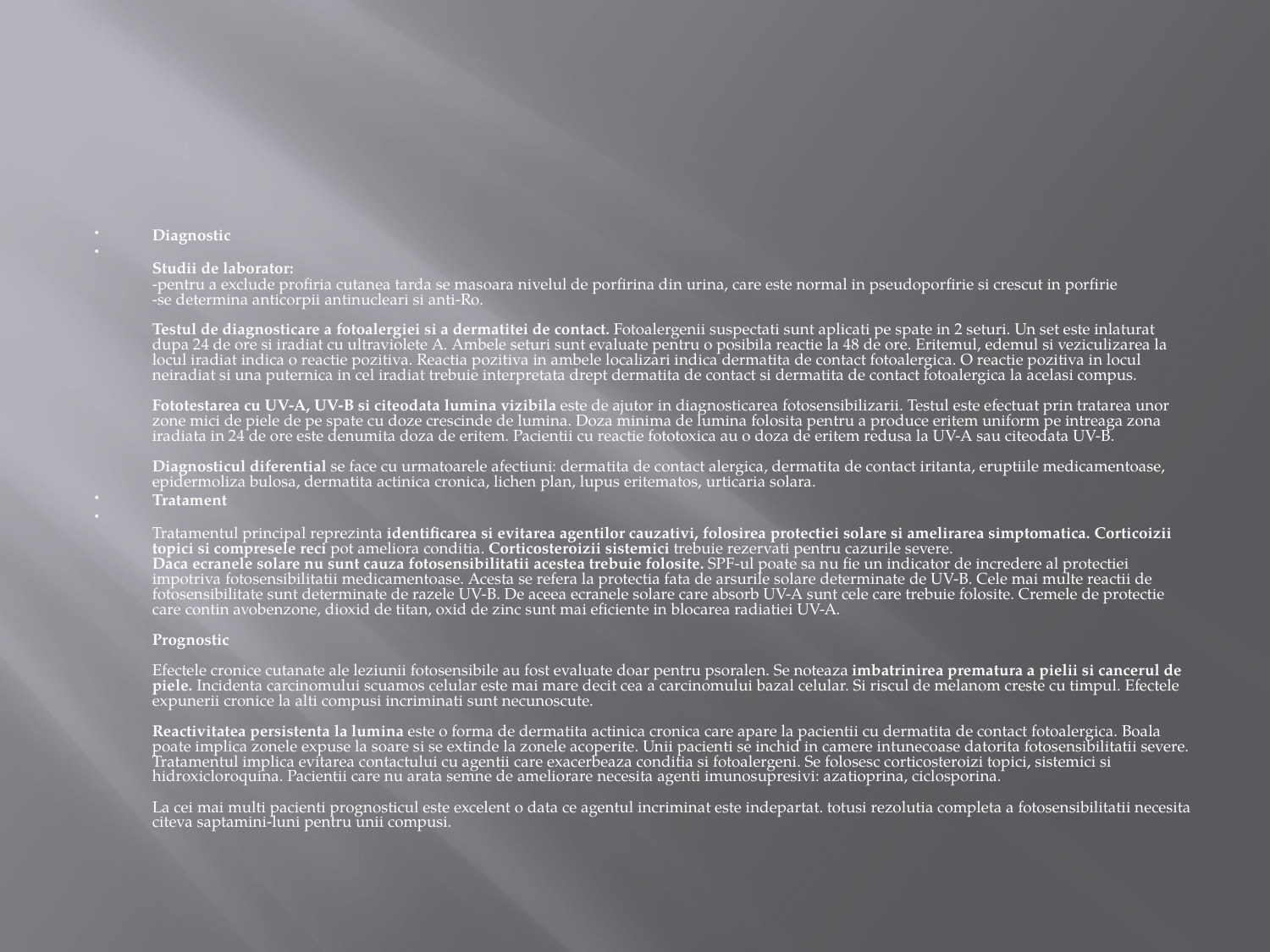

#
Diagnostic
Studii de laborator:
-pentru a exclude profiria cutanea tarda se masoara nivelul de porfirina din urina, care este normal in pseudoporfirie si crescut in porfirie
-se determina anticorpii antinucleari si anti-Ro.
Testul de diagnosticare a fotoalergiei si a dermatitei de contact. Fotoalergenii suspectati sunt aplicati pe spate in 2 seturi. Un set este inlaturat dupa 24 de ore si iradiat cu ultraviolete A. Ambele seturi sunt evaluate pentru o posibila reactie la 48 de ore. Eritemul, edemul si veziculizarea la locul iradiat indica o reactie pozitiva. Reactia pozitiva in ambele localizari indica dermatita de contact fotoalergica. O reactie pozitiva in locul neiradiat si una puternica in cel iradiat trebuie interpretata drept dermatita de contact si dermatita de contact fotoalergica la acelasi compus.
Fototestarea cu UV-A, UV-B si citeodata lumina vizibila este de ajutor in diagnosticarea fotosensibilizarii. Testul este efectuat prin tratarea unor zone mici de piele de pe spate cu doze crescinde de lumina. Doza minima de lumina folosita pentru a produce eritem uniform pe intreaga zona iradiata in 24 de ore este denumita doza de eritem. Pacientii cu reactie fototoxica au o doza de eritem redusa la UV-A sau citeodata UV-B.
Diagnosticul diferential se face cu urmatoarele afectiuni: dermatita de contact alergica, dermatita de contact iritanta, eruptiile medicamentoase, epidermoliza bulosa, dermatita actinica cronica, lichen plan, lupus eritematos, urticaria solara.
Tratament
Tratamentul principal reprezinta identificarea si evitarea agentilor cauzativi, folosirea protectiei solare si amelirarea simptomatica. Corticoizii topici si compresele reci pot ameliora conditia. Corticosteroizii sistemici trebuie rezervati pentru cazurile severe.
Daca ecranele solare nu sunt cauza fotosensibilitatii acestea trebuie folosite. SPF-ul poate sa nu fie un indicator de incredere al protectiei impotriva fotosensibilitatii medicamentoase. Acesta se refera la protectia fata de arsurile solare determinate de UV-B. Cele mai multe reactii de fotosensibilitate sunt determinate de razele UV-B. De aceea ecranele solare care absorb UV-A sunt cele care trebuie folosite. Cremele de protectie care contin avobenzone, dioxid de titan, oxid de zinc sunt mai eficiente in blocarea radiatiei UV-A.
Prognostic
Efectele cronice cutanate ale leziunii fotosensibile au fost evaluate doar pentru psoralen. Se noteaza imbatrinirea prematura a pielii si cancerul de piele. Incidenta carcinomului scuamos celular este mai mare decit cea a carcinomului bazal celular. Si riscul de melanom creste cu timpul. Efectele expunerii cronice la alti compusi incriminati sunt necunoscute.
Reactivitatea persistenta la lumina este o forma de dermatita actinica cronica care apare la pacientii cu dermatita de contact fotoalergica. Boala poate implica zonele expuse la soare si se extinde la zonele acoperite. Unii pacienti se inchid in camere intunecoase datorita fotosensibilitatii severe. Tratamentul implica evitarea contactului cu agentii care exacerbeaza conditia si fotoalergeni. Se folosesc corticosteroizi topici, sistemici si hidroxicloroquina. Pacientii care nu arata semne de ameliorare necesita agenti imunosupresivi: azatioprina, ciclosporina.
La cei mai multi pacienti prognosticul este excelent o data ce agentul incriminat este indepartat. totusi rezolutia completa a fotosensibilitatii necesita citeva saptamini-luni pentru unii compusi.